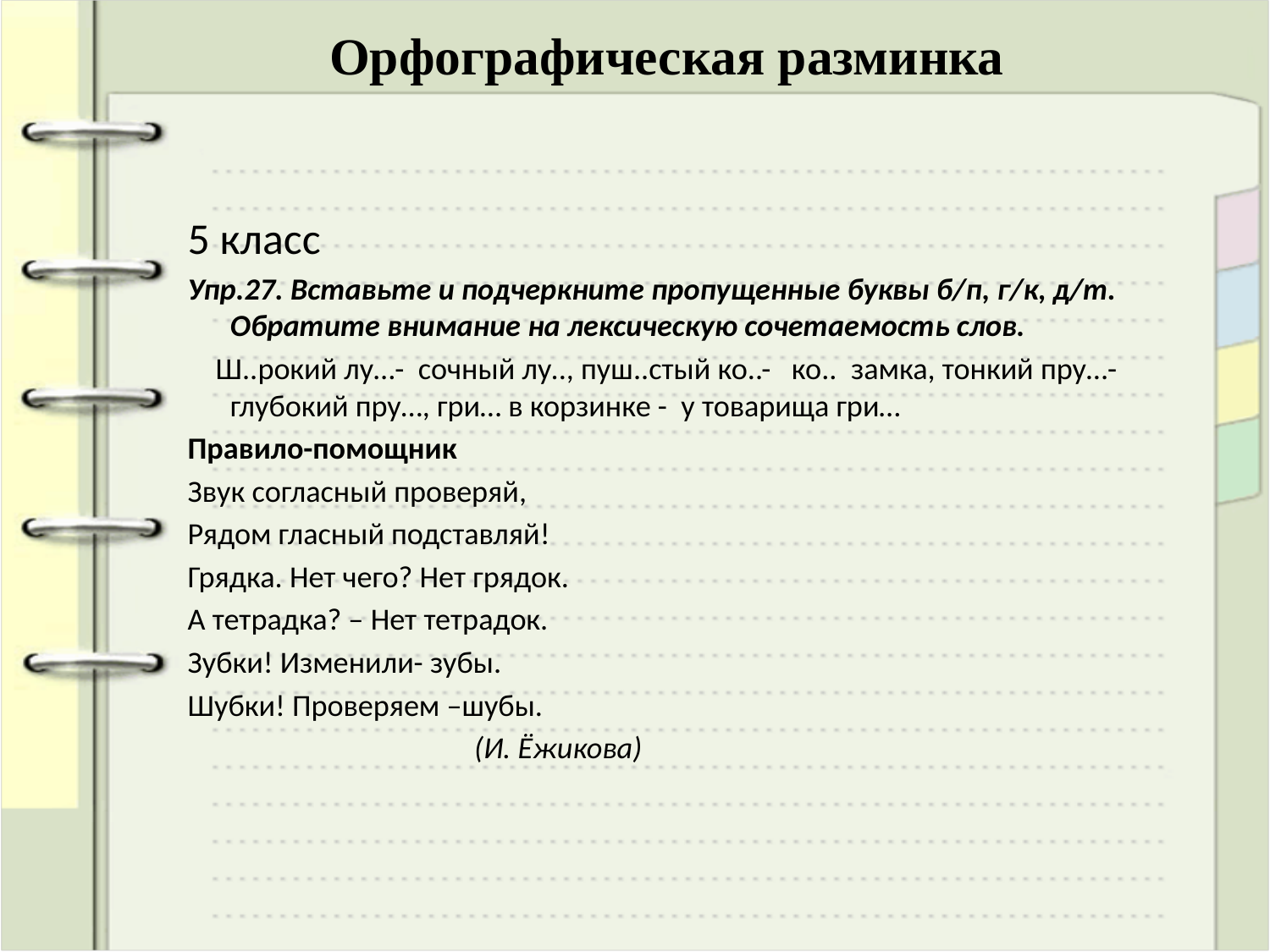

# Орфографическая разминка

5 класс
Упр.27. Вставьте и подчеркните пропущенные буквы б/п, г/к, д/т. Обратите внимание на лексическую сочетаемость слов.
    Ш..рокий лу…-  сочный лу.., пуш..стый ко..-   ко..  замка, тонкий пру…- глубокий пру…, гри… в корзинке -  у товарища гри…
Правило-помощник
Звук согласный проверяй,
Рядом гласный подставляй!
Грядка. Нет чего? Нет грядок.
А тетрадка? – Нет тетрадок.
Зубки! Изменили- зубы.
Шубки! Проверяем –шубы.
                                         (И. Ёжикова)